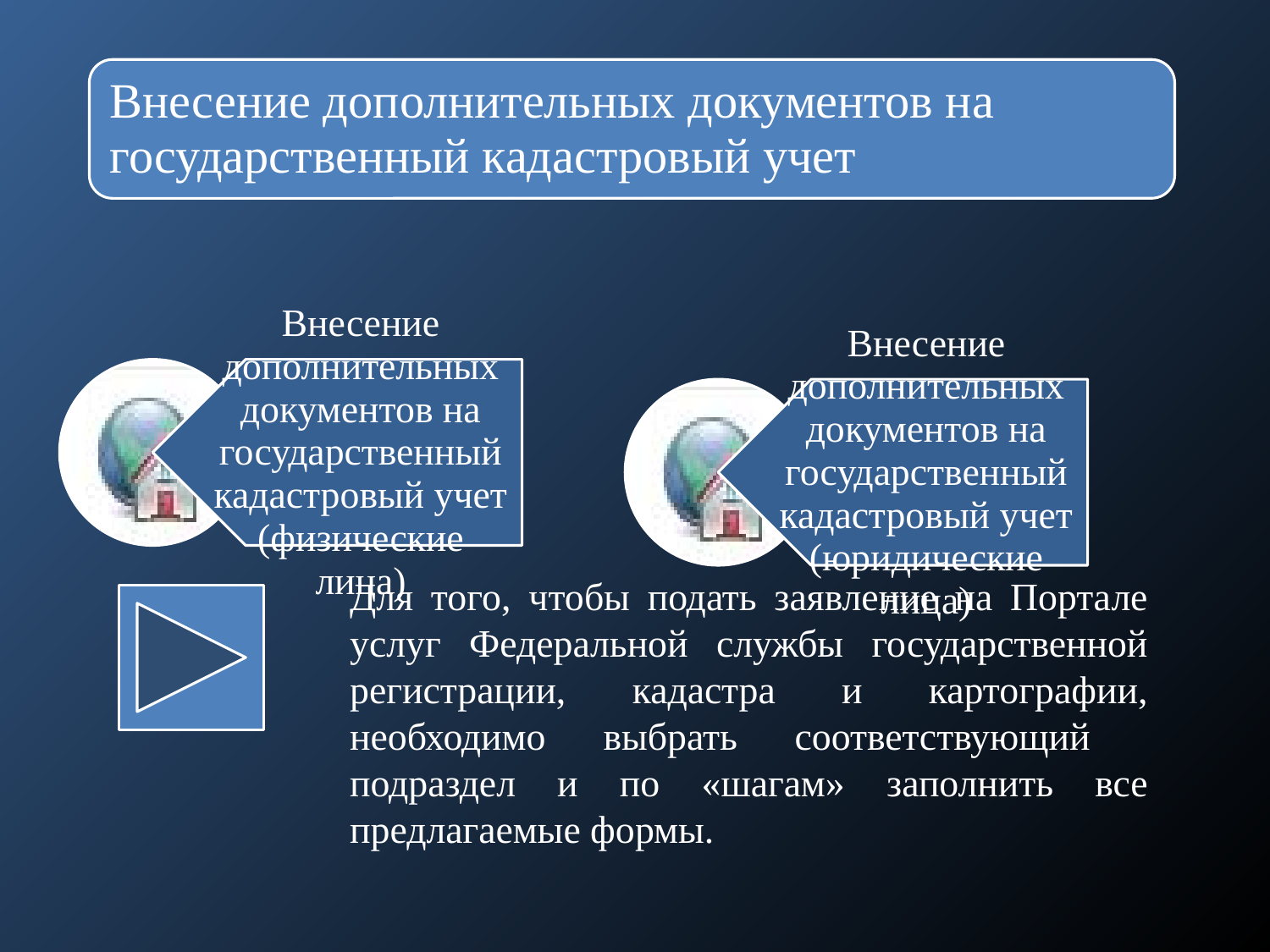

Внесение дополнительных документов на государственный кадастровый учет

Для того, чтобы подать заявление на Портале услуг Федеральной службы государственной регистрации, кадастра и картографии, необходимо выбрать соответствующий  подраздел и по «шагам» заполнить все предлагаемые формы.